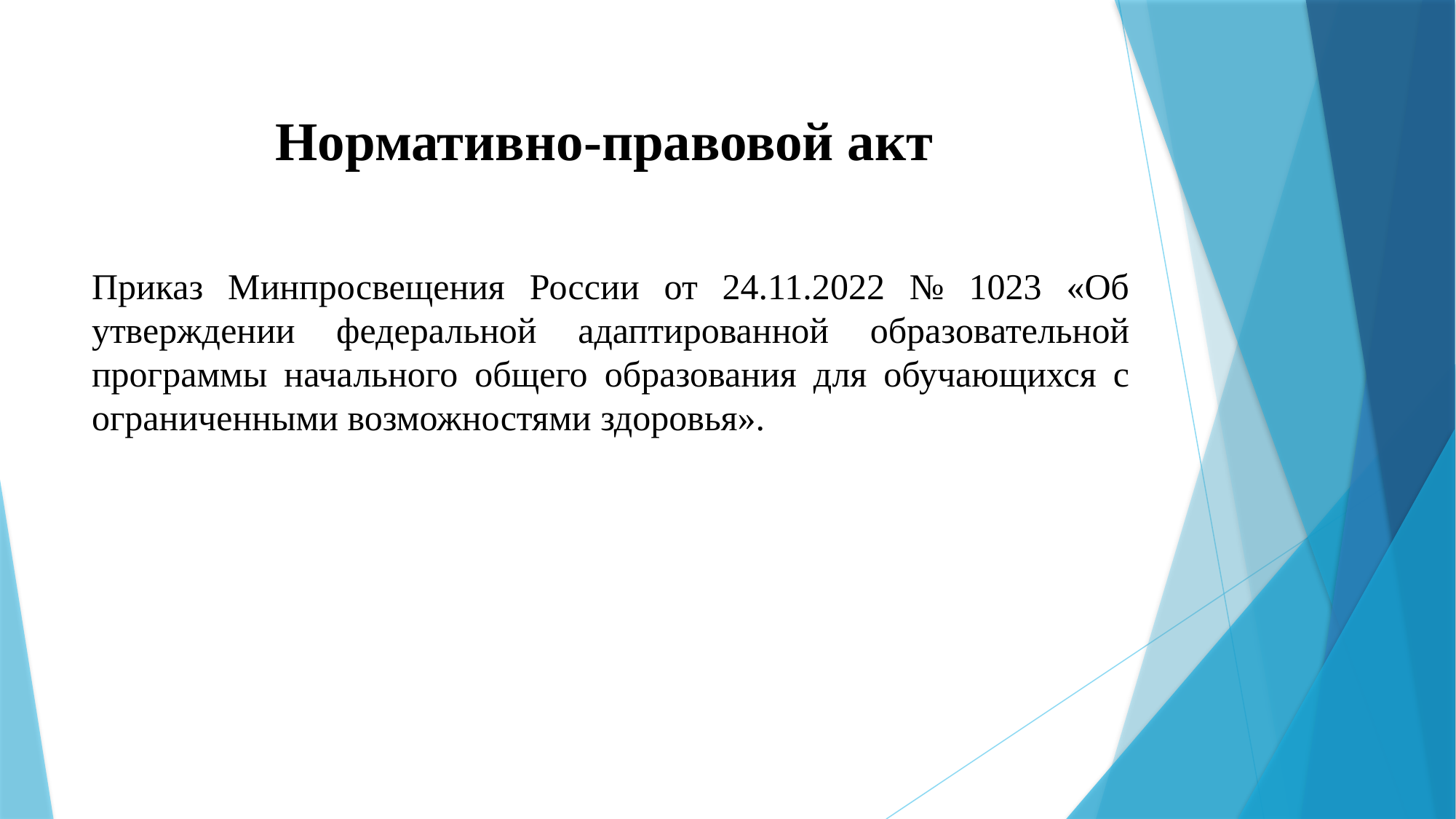

# Нормативно-правовой акт
Приказ Минпросвещения России от 24.11.2022 № 1023 «Об утверждении федеральной адаптированной образовательной программы начального общего образования для обучающихся с ограниченными возможностями здоровья».